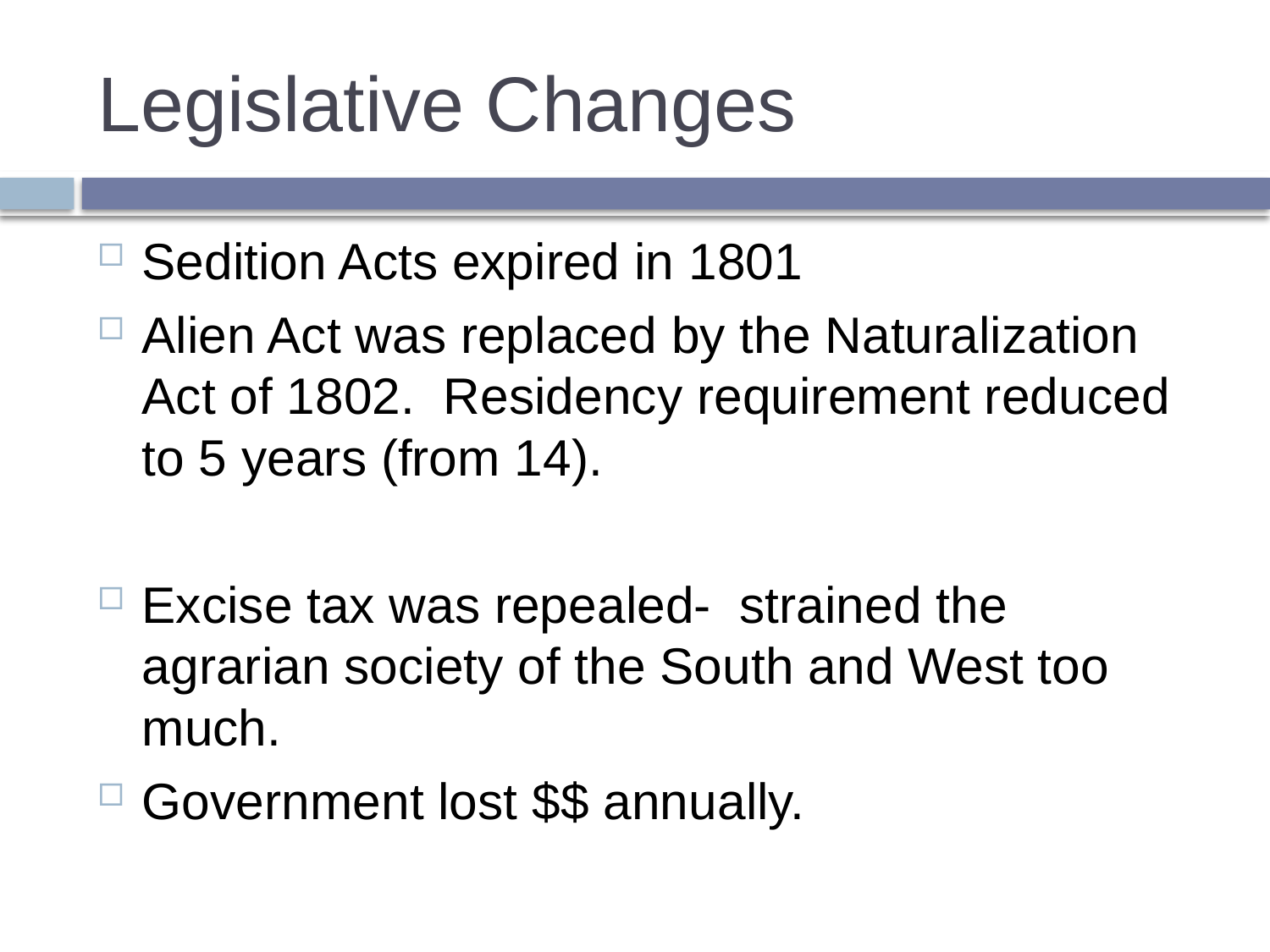

# Legislative Changes
Sedition Acts expired in 1801
Alien Act was replaced by the Naturalization Act of 1802.  Residency requirement reduced to 5 years (from 14).

Excise tax was repealed-  strained the agrarian society of the South and West too much.
Government lost $$ annually.